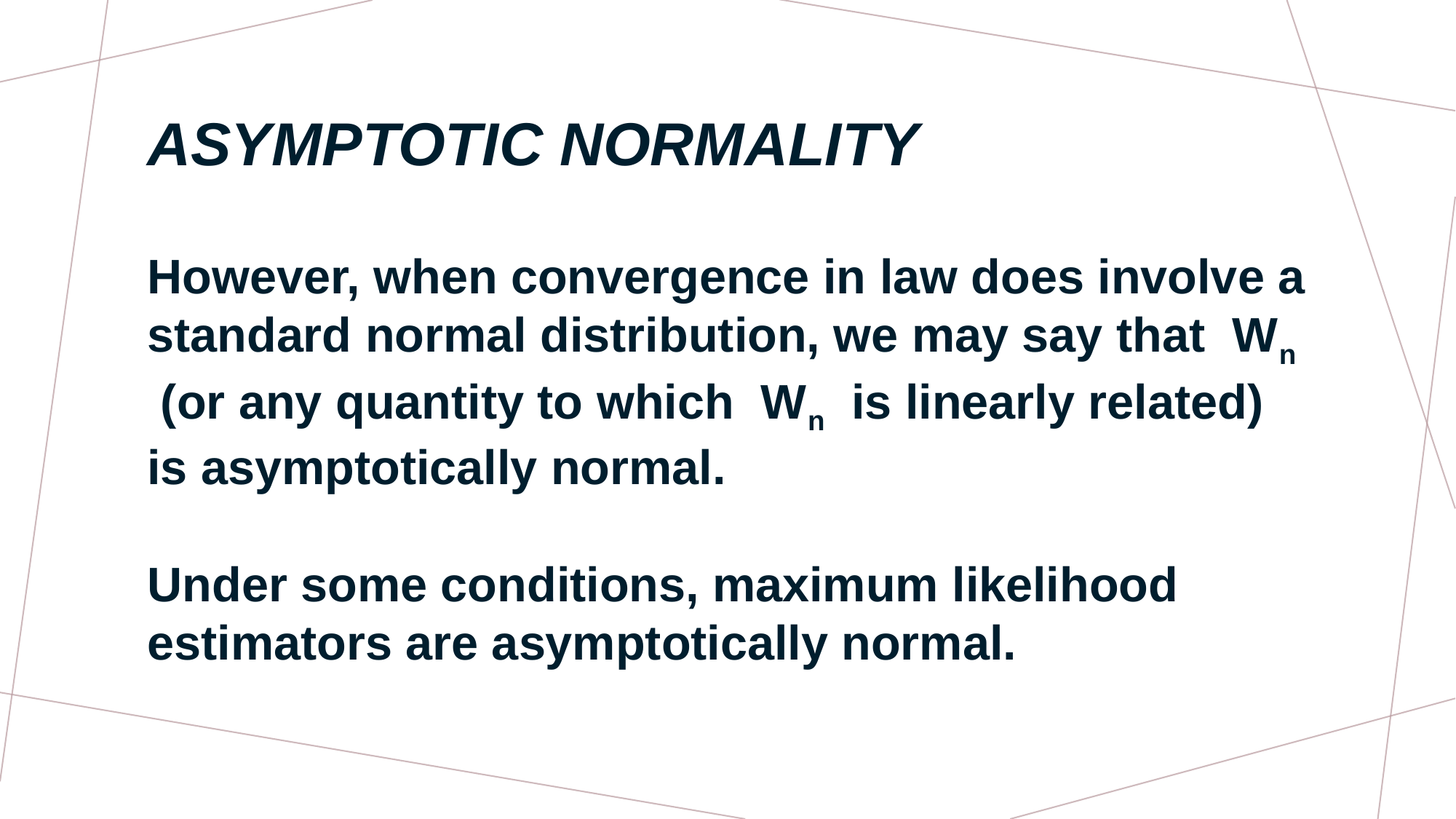

# ASYMPTOTIC NORMALITY
However, when convergence in law does involve a standard normal distribution, we may say that  Wn  (or any quantity to which  Wn  is linearly related) is asymptotically normal.

Under some conditions, maximum likelihood estimators are asymptotically normal.